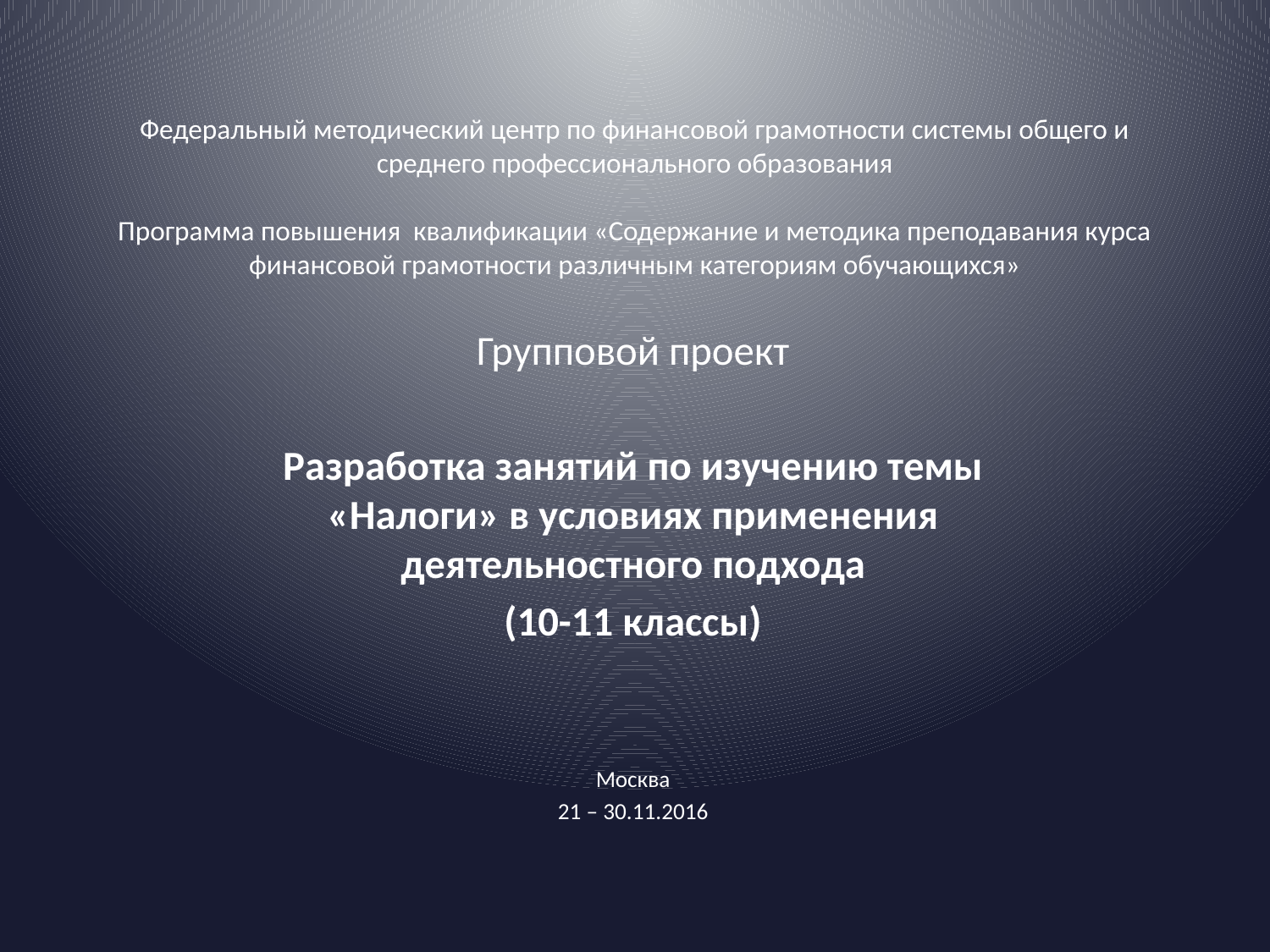

# Федеральный методический центр по финансовой грамотности системы общего и среднего профессионального образования Программа повышения  квалификации «Содержание и методика преподавания курса финансовой грамотности различным категориям обучающихся»
Групповой проект

Разработка занятий по изучению темы «Налоги» в условиях применения деятельностного подхода
(10-11 классы)

Москва
21 – 30.11.2016